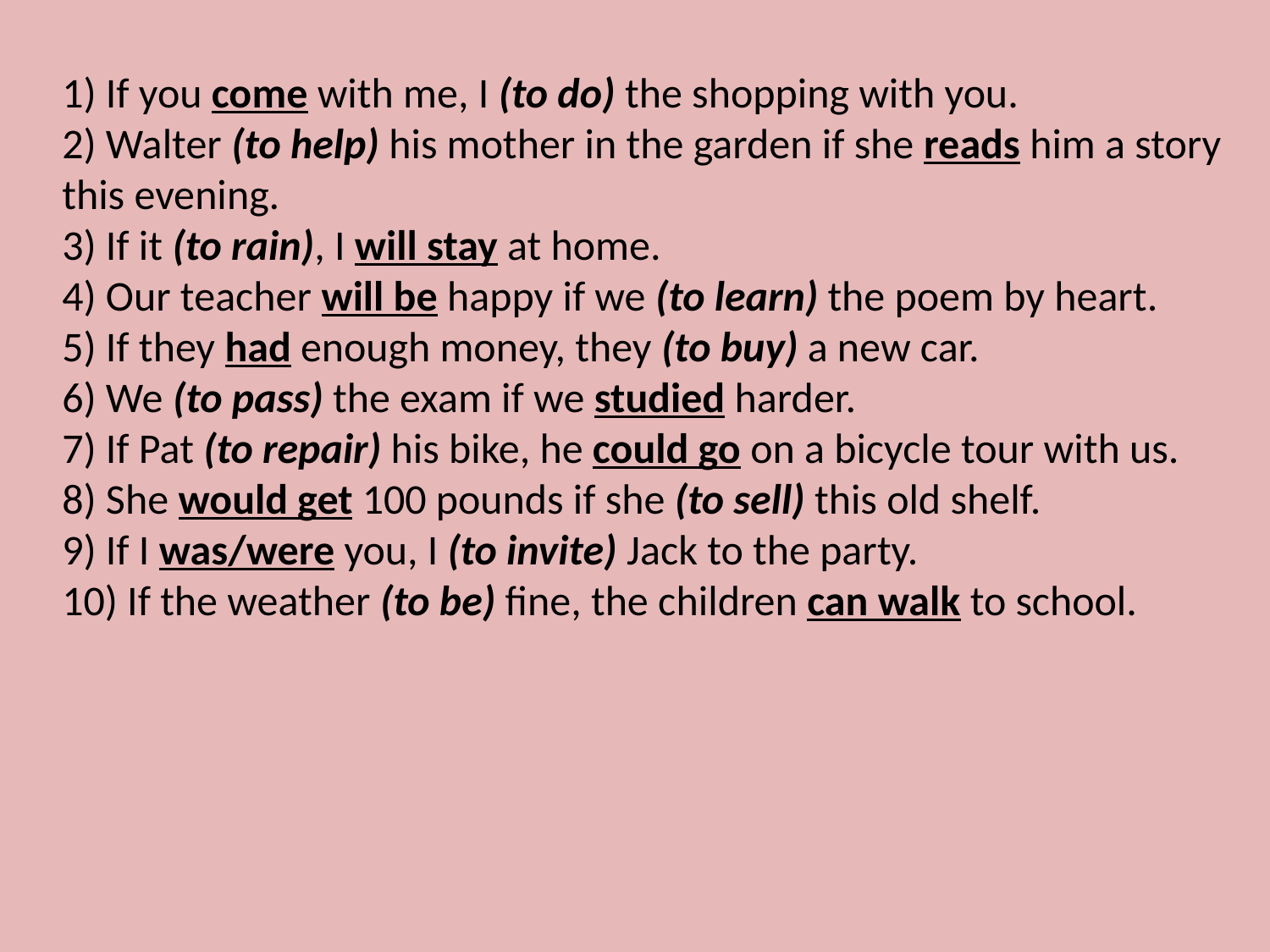

1) If you come with me, I (to do) the shopping with you.
2) Walter (to help) his mother in the garden if she reads him a story this evening.
3) If it (to rain), I will stay at home.
4) Our teacher will be happy if we (to learn) the poem by heart.
5) If they had enough money, they (to buy) a new car.
6) We (to pass) the exam if we studied harder.
7) If Pat (to repair) his bike, he could go on a bicycle tour with us.
8) She would get 100 pounds if she (to sell) this old shelf.
9) If I was/were you, I (to invite) Jack to the party.
10) If the weather (to be) fine, the children can walk to school.